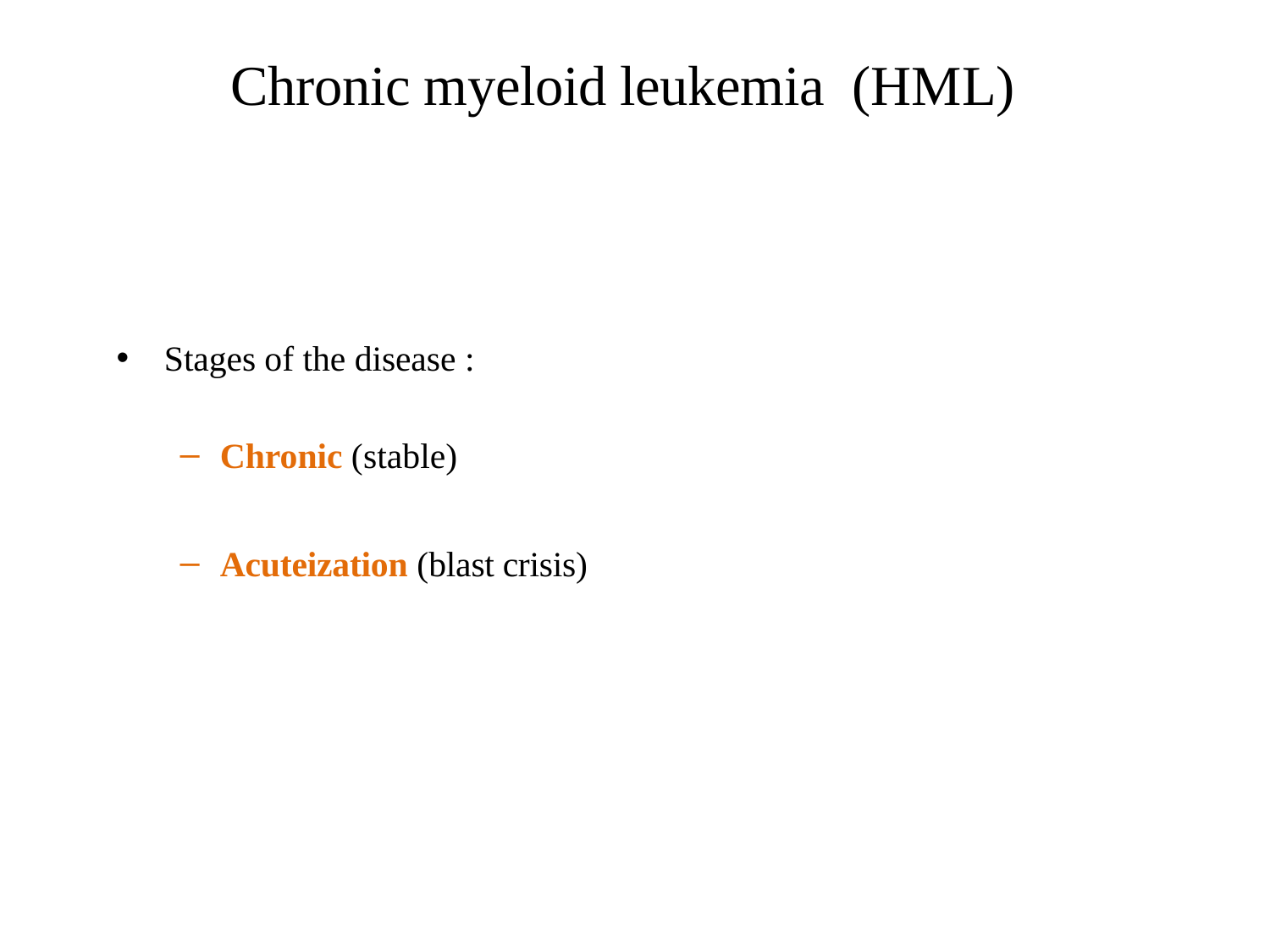

# Chronic myeloid leukemia  (HML)
Stages of the disease :

Chronic (stable)

Аcuteization (blast crisis)